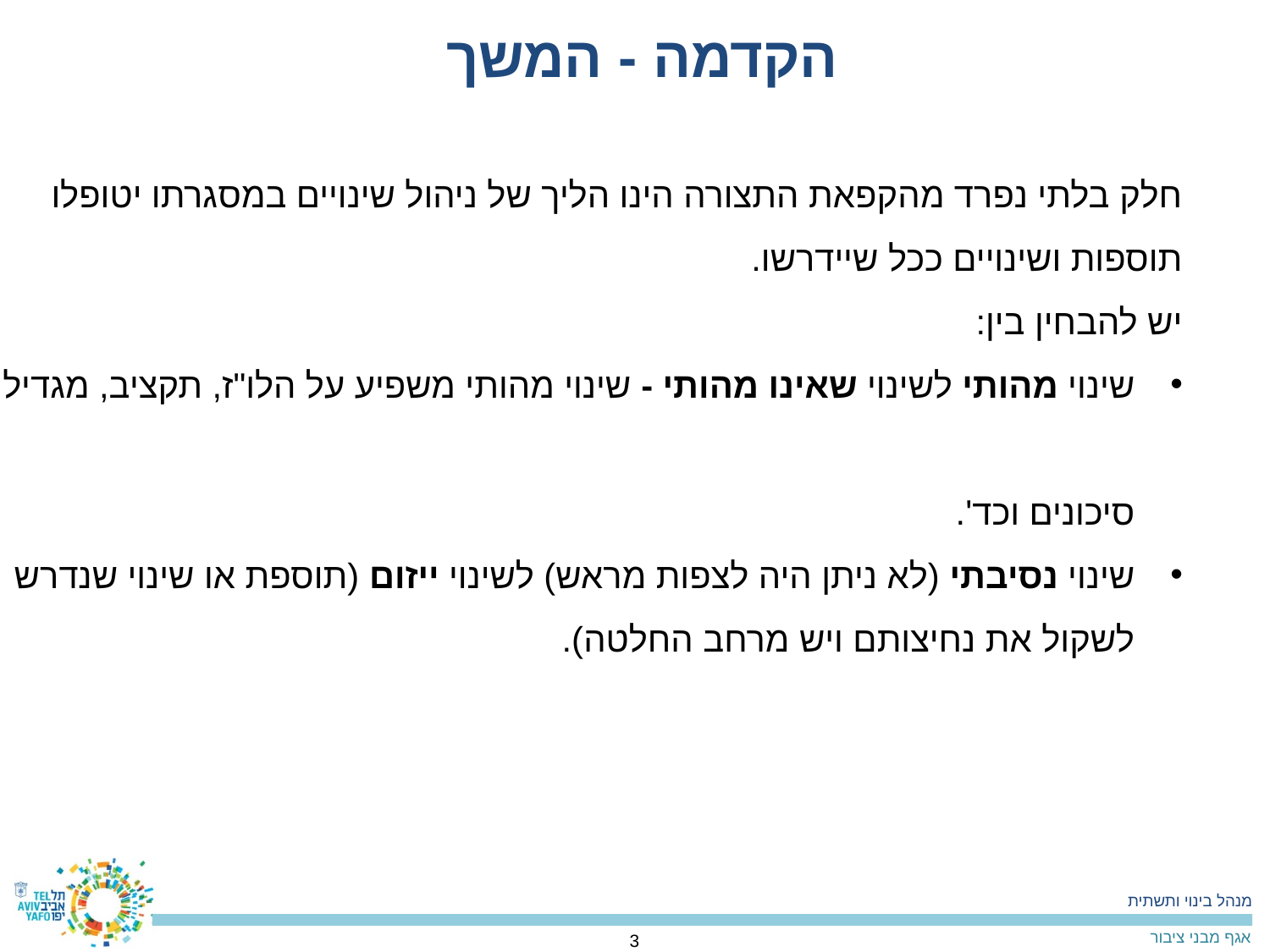

הקדמה - המשך
חלק בלתי נפרד מהקפאת התצורה הינו הליך של ניהול שינויים במסגרתו יטופלו תוספות ושינויים ככל שיידרשו.
יש להבחין בין:
שינוי מהותי לשינוי שאינו מהותי - שינוי מהותי משפיע על הלו"ז, תקציב, מגדיל
סיכונים וכד'.
שינוי נסיבתי (לא ניתן היה לצפות מראש) לשינוי ייזום (תוספת או שינוי שנדרש
לשקול את נחיצותם ויש מרחב החלטה).